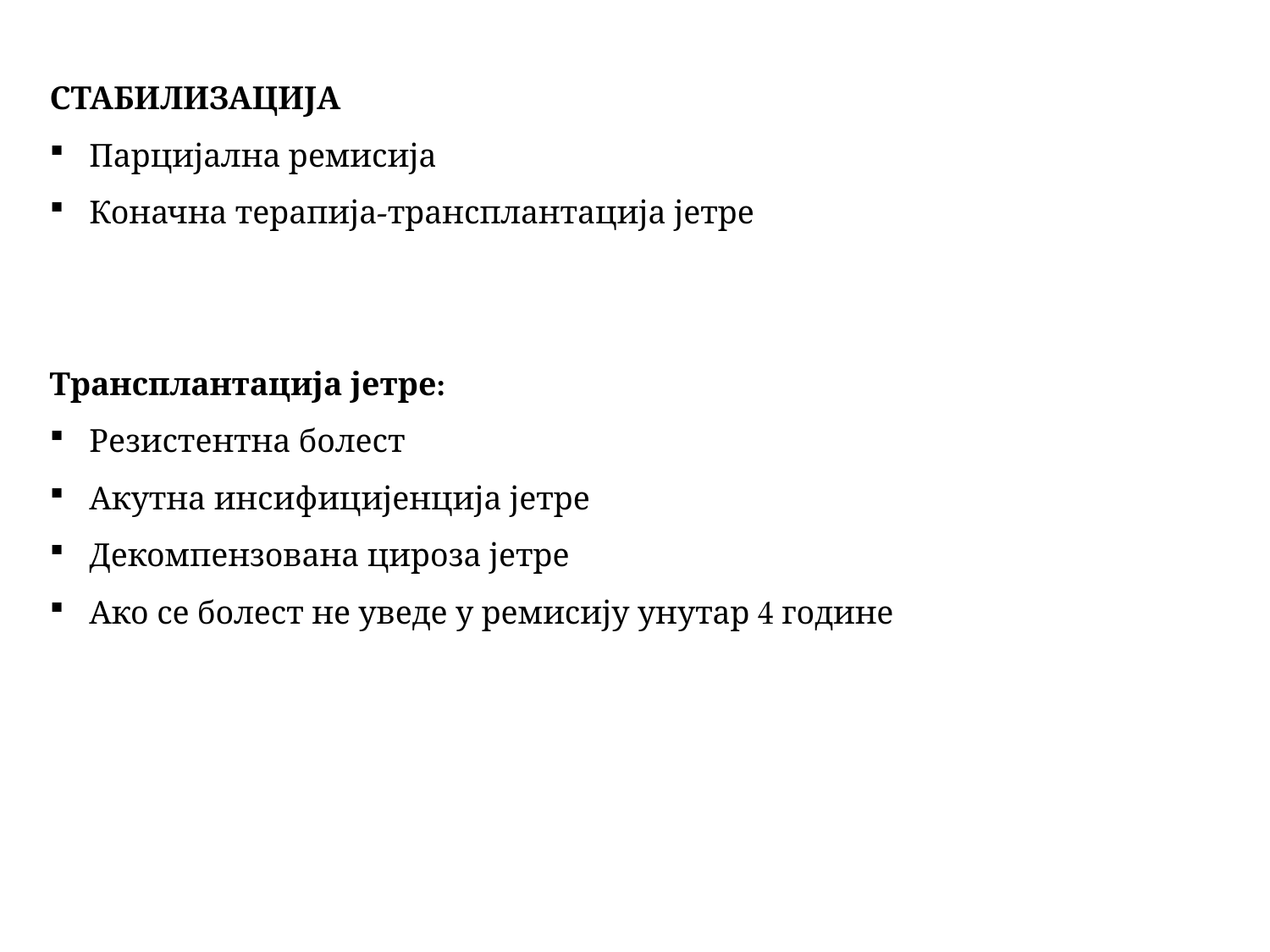

СТАБИЛИЗАЦИЈА
Парцијална ремисија
Коначна терапија-трансплантација јетре

Трансплантација јетре:
Резистентна болест
Акутна инсифицијенција јетре
Декомпензована цироза јетре
Ако се болест не уведе у ремисију унутар 4 године